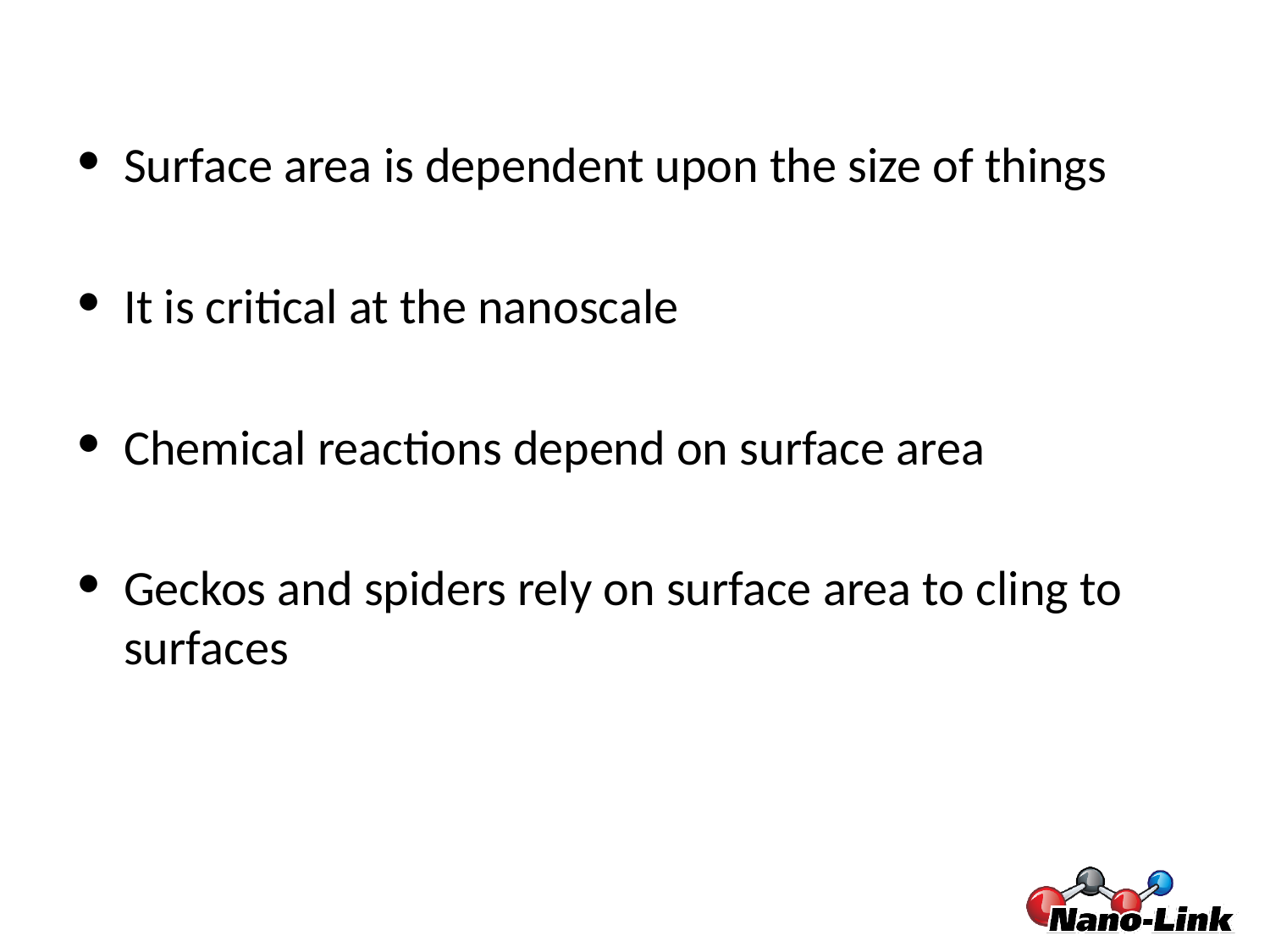

Surface area is dependent upon the size of things

It is critical at the nanoscale

Chemical reactions depend on surface area

Geckos and spiders rely on surface area to cling to surfaces